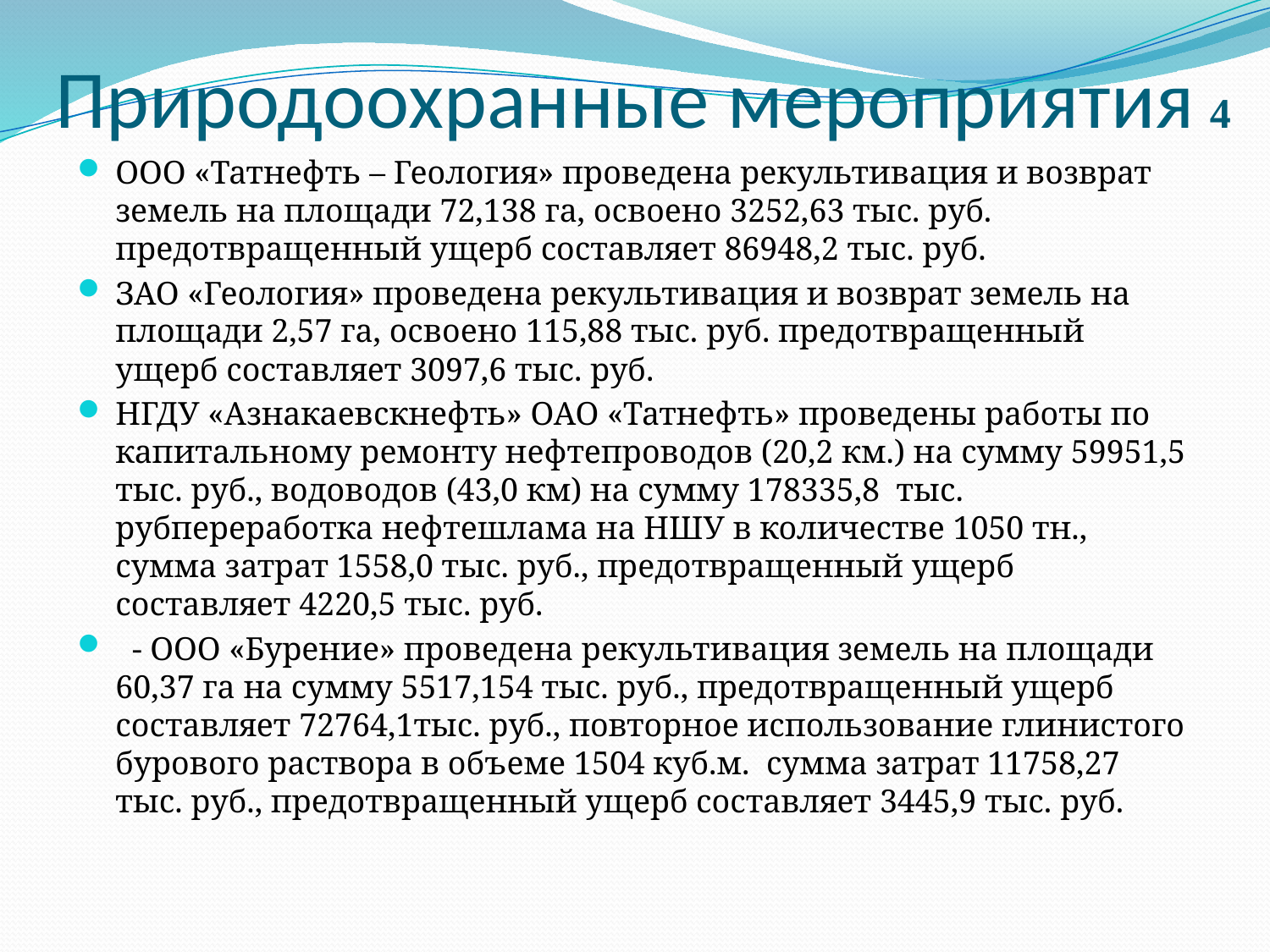

# Природоохранные мероприятия
4
ООО «Татнефть – Геология» проведена рекультивация и возврат земель на площади 72,138 га, освоено 3252,63 тыс. руб. предотвращенный ущерб составляет 86948,2 тыс. руб.
ЗАО «Геология» проведена рекультивация и возврат земель на площади 2,57 га, освоено 115,88 тыс. руб. предотвращенный ущерб составляет 3097,6 тыс. руб.
НГДУ «Азнакаевскнефть» ОАО «Татнефть» проведены работы по капитальному ремонту нефтепроводов (20,2 км.) на сумму 59951,5 тыс. руб., водоводов (43,0 км) на сумму 178335,8  тыс. рубпереработка нефтешлама на НШУ в количестве 1050 тн., сумма затрат 1558,0 тыс. руб., предотвращенный ущерб составляет 4220,5 тыс. руб.
  - ООО «Бурение» проведена рекультивация земель на площади 60,37 га на сумму 5517,154 тыс. руб., предотвращенный ущерб составляет 72764,1тыс. руб., повторное использование глинистого бурового раствора в объеме 1504 куб.м.  сумма затрат 11758,27 тыс. руб., предотвращенный ущерб составляет 3445,9 тыс. руб.